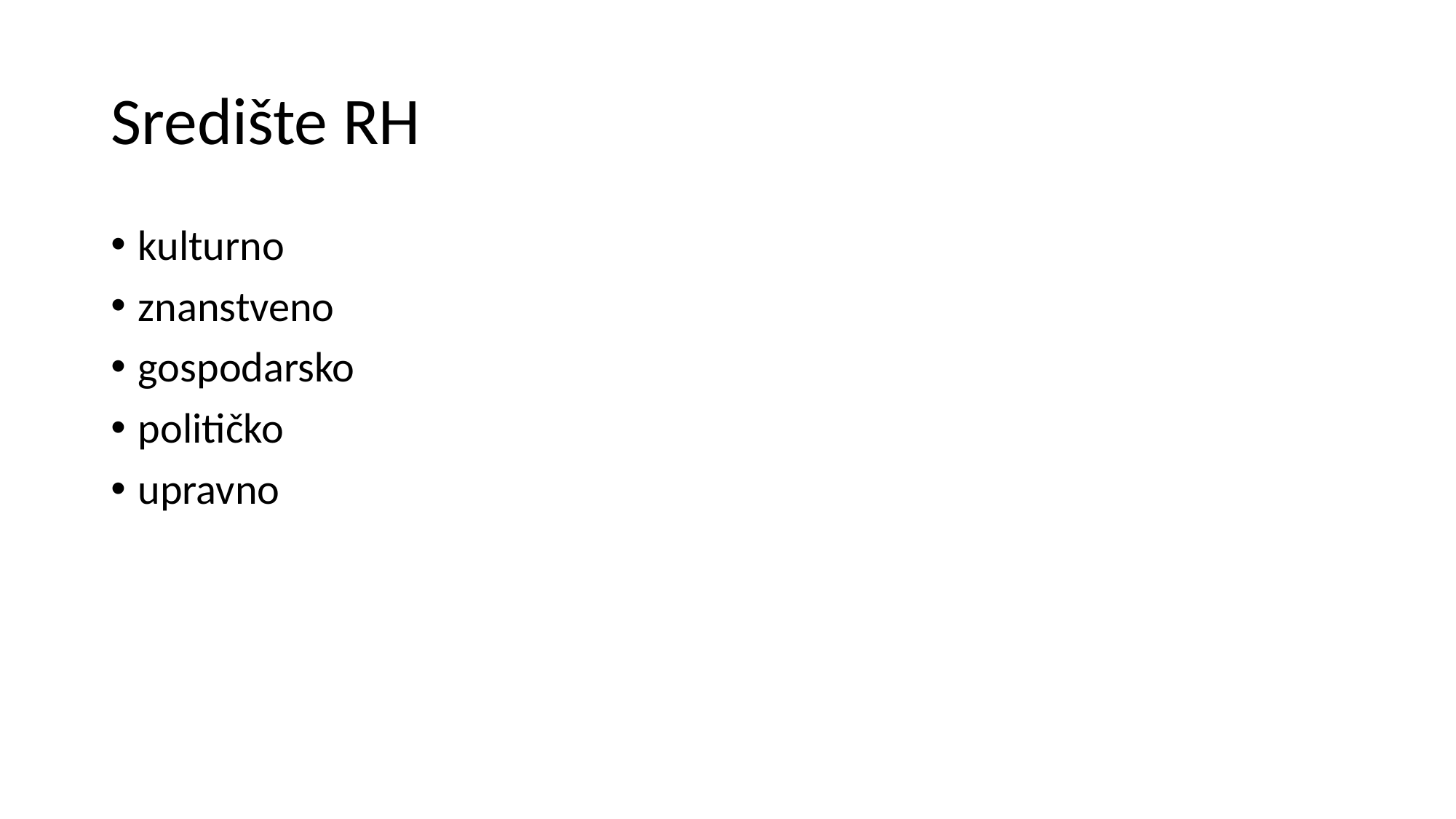

# Središte RH
kulturno
znanstveno
gospodarsko
političko
upravno